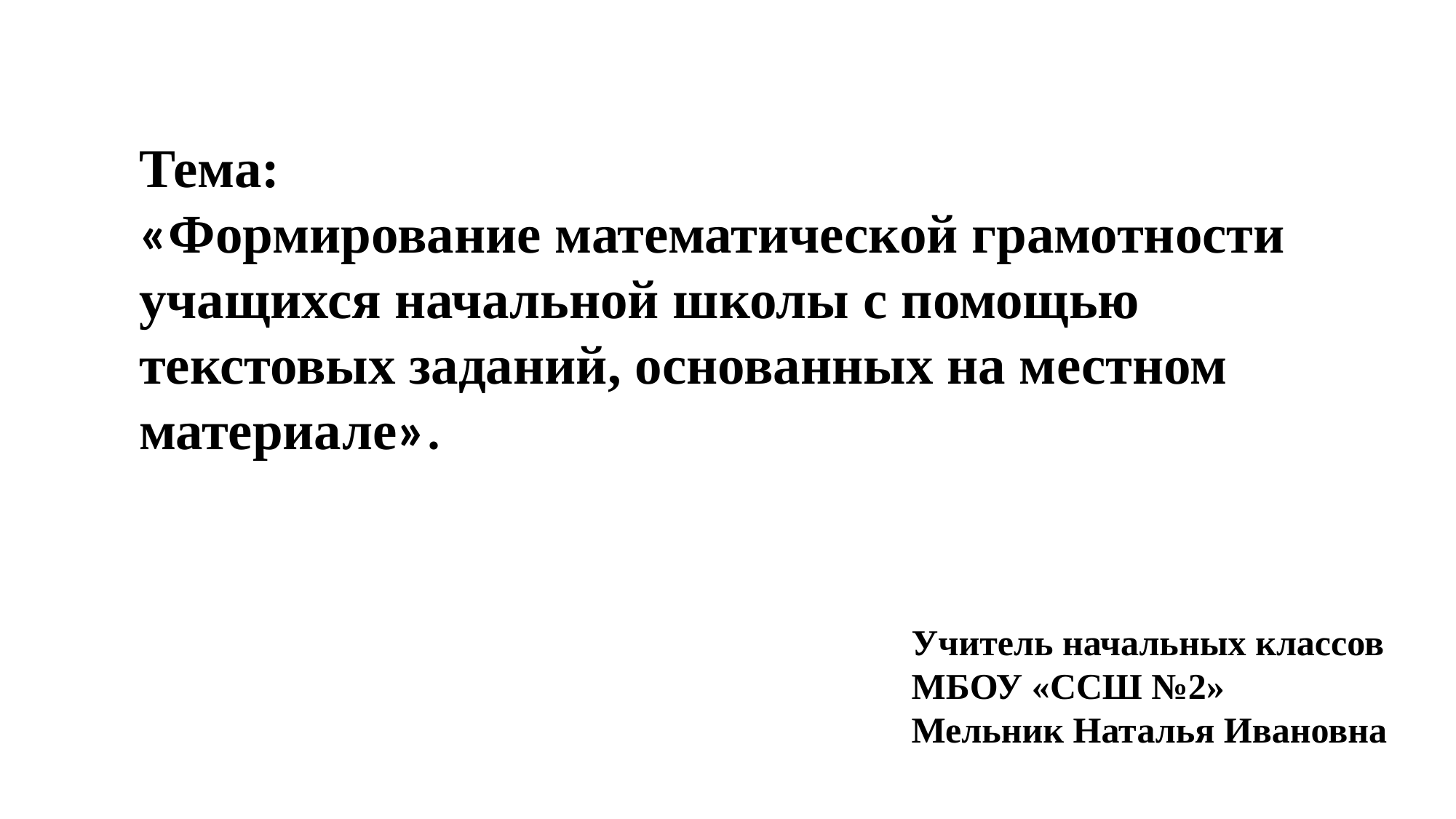

Тема:
«Формирование математической грамотности учащихся начальной школы c помощью текстовых заданий, основанных на местном материале».
Учитель начальных классов
МБОУ «ССШ №2»
Мельник Наталья Ивановна